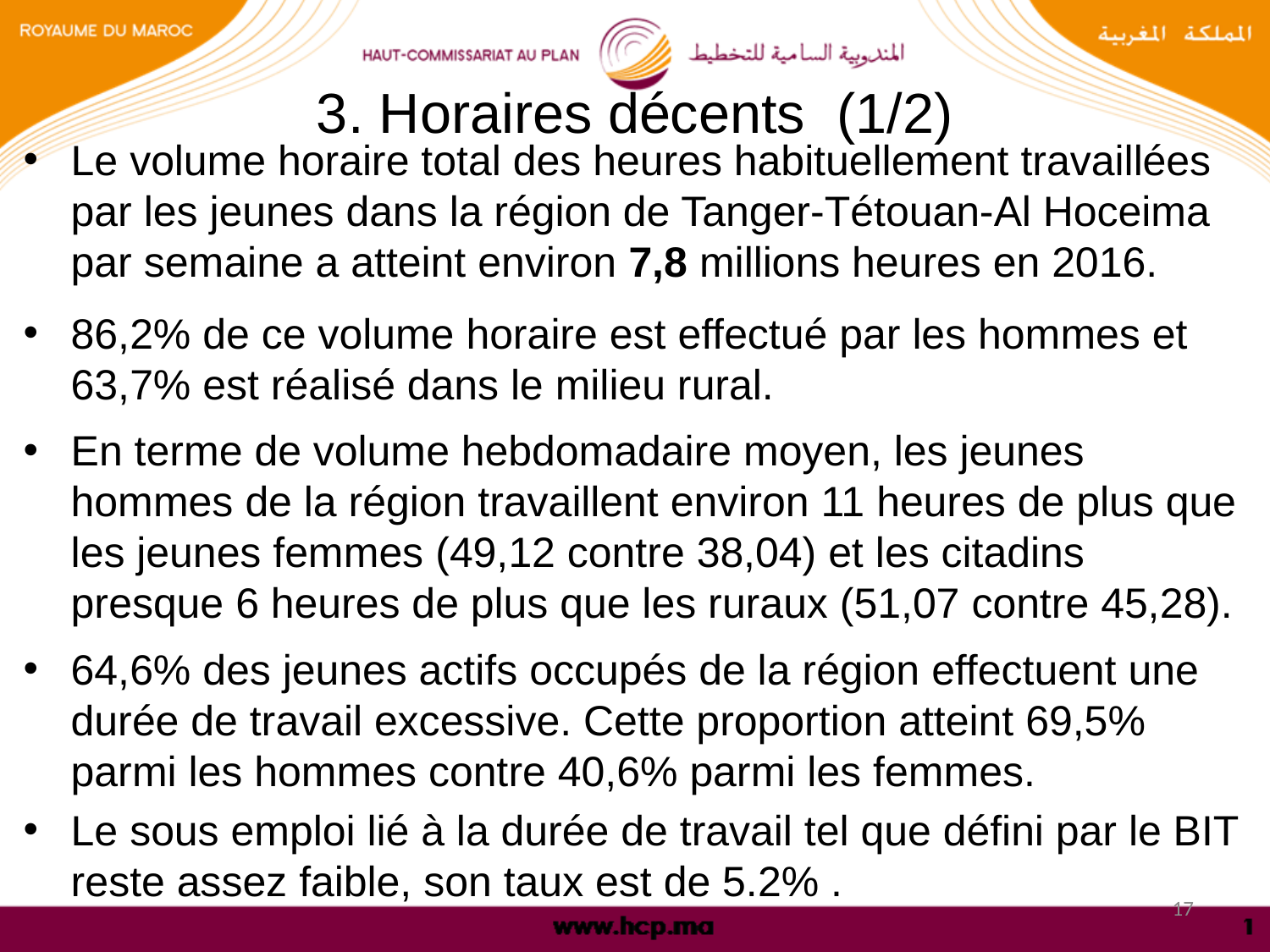

# 3. Horaires décents  (1/2)

Le volume horaire total des heures habituellement travaillées par les jeunes dans la région de Tanger-Tétouan-Al Hoceima par semaine a atteint environ 7,8 millions heures en 2016.

86,2% de ce volume horaire est effectué par les hommes et 63,7% est réalisé dans le milieu rural.

En terme de volume hebdomadaire moyen, les jeunes hommes de la région travaillent environ 11 heures de plus que les jeunes femmes (49,12 contre 38,04) et les citadins presque 6 heures de plus que les ruraux (51,07 contre 45,28).

64,6% des jeunes actifs occupés de la région effectuent une durée de travail excessive. Cette proportion atteint 69,5% parmi les hommes contre 40,6% parmi les femmes.
Le sous emploi lié à la durée de travail tel que défini par le BIT reste assez faible, son taux est de 5.2% .

17